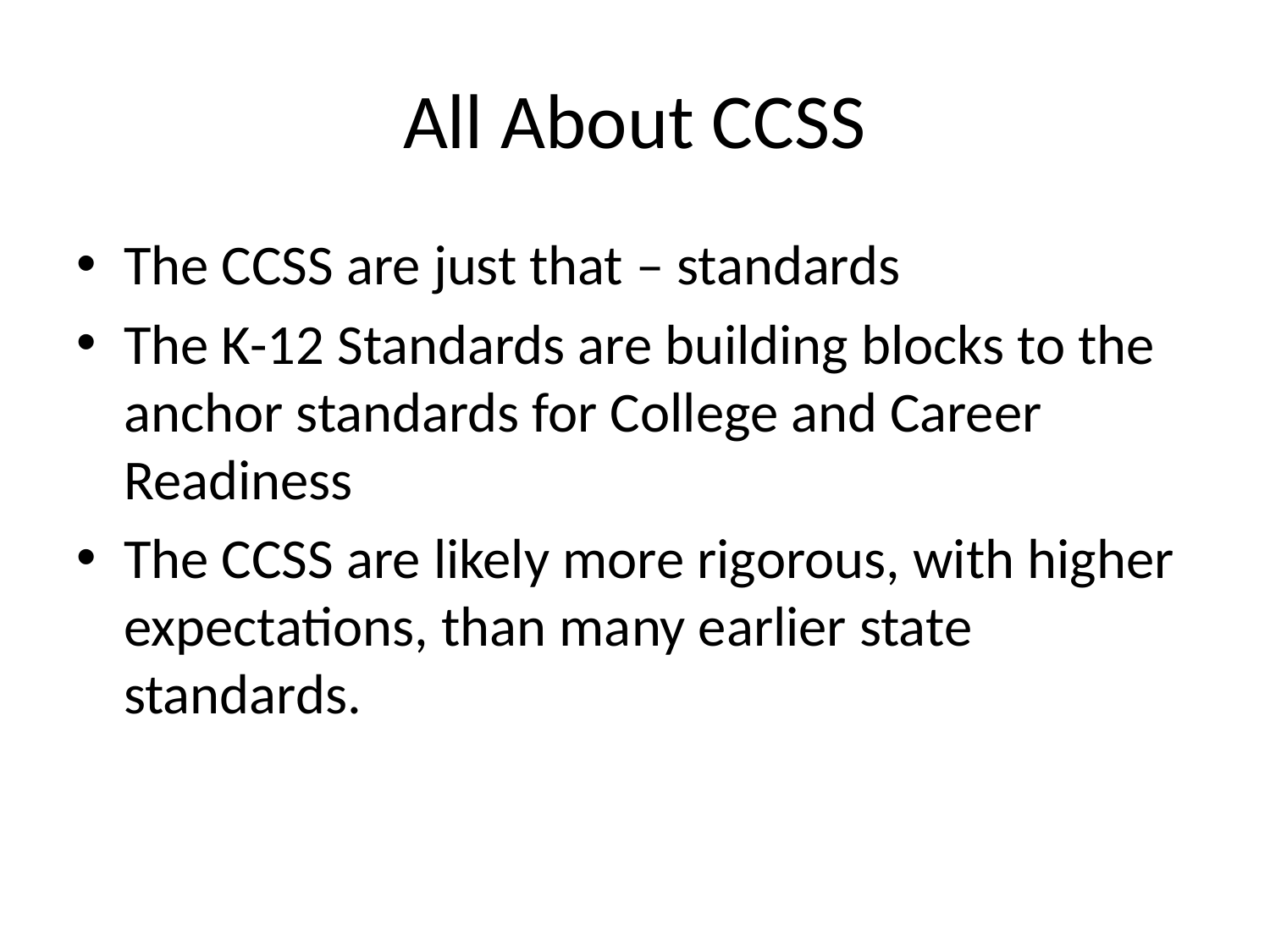

# All About CCSS
The CCSS are just that – standards
The K-12 Standards are building blocks to the anchor standards for College and Career Readiness
The CCSS are likely more rigorous, with higher expectations, than many earlier state standards.